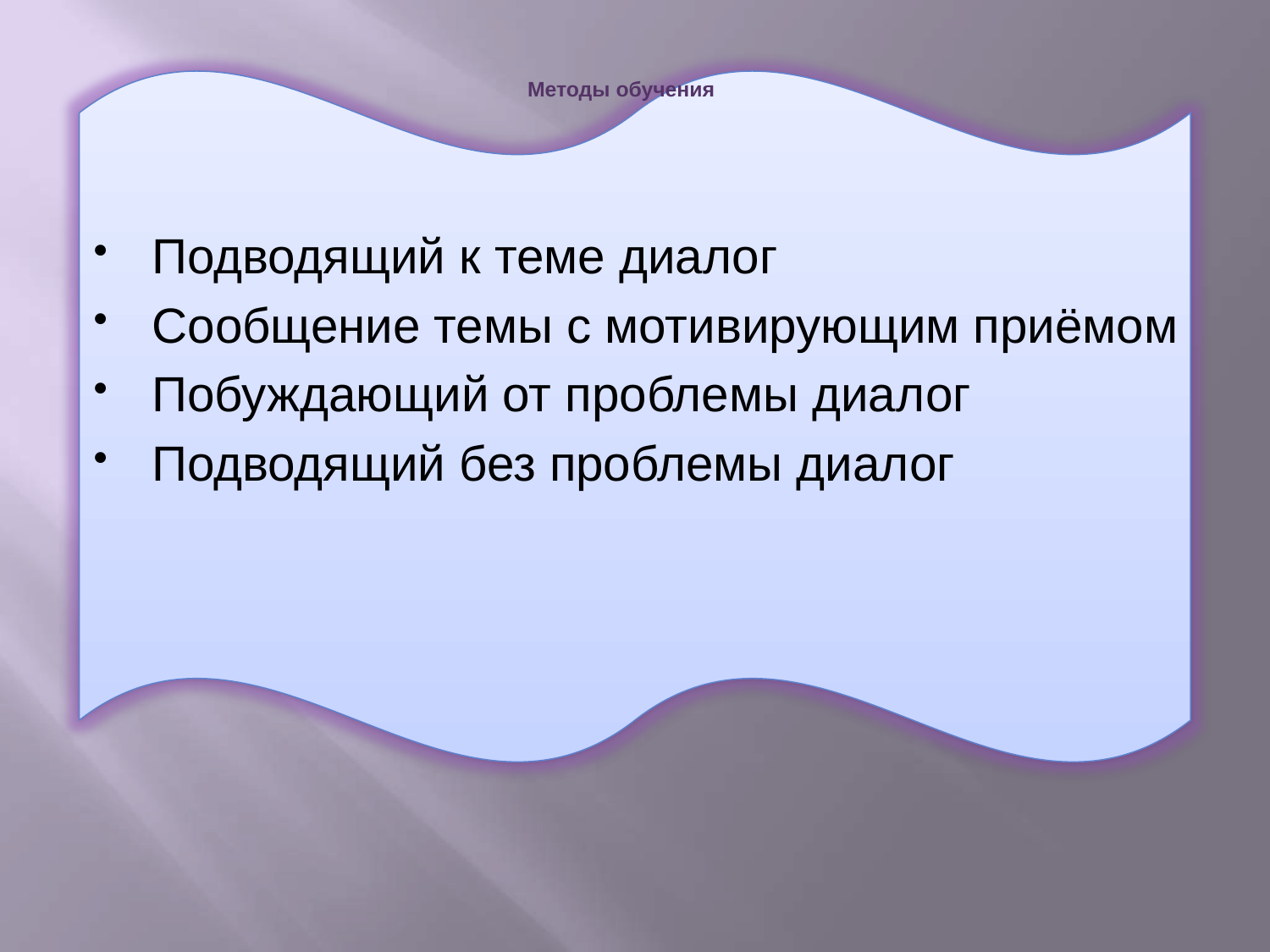

# Методы обучения

Подводящий к теме диалог
Сообщение темы с мотивирующим приёмом
Побуждающий от проблемы диалог
Подводящий без проблемы диалог